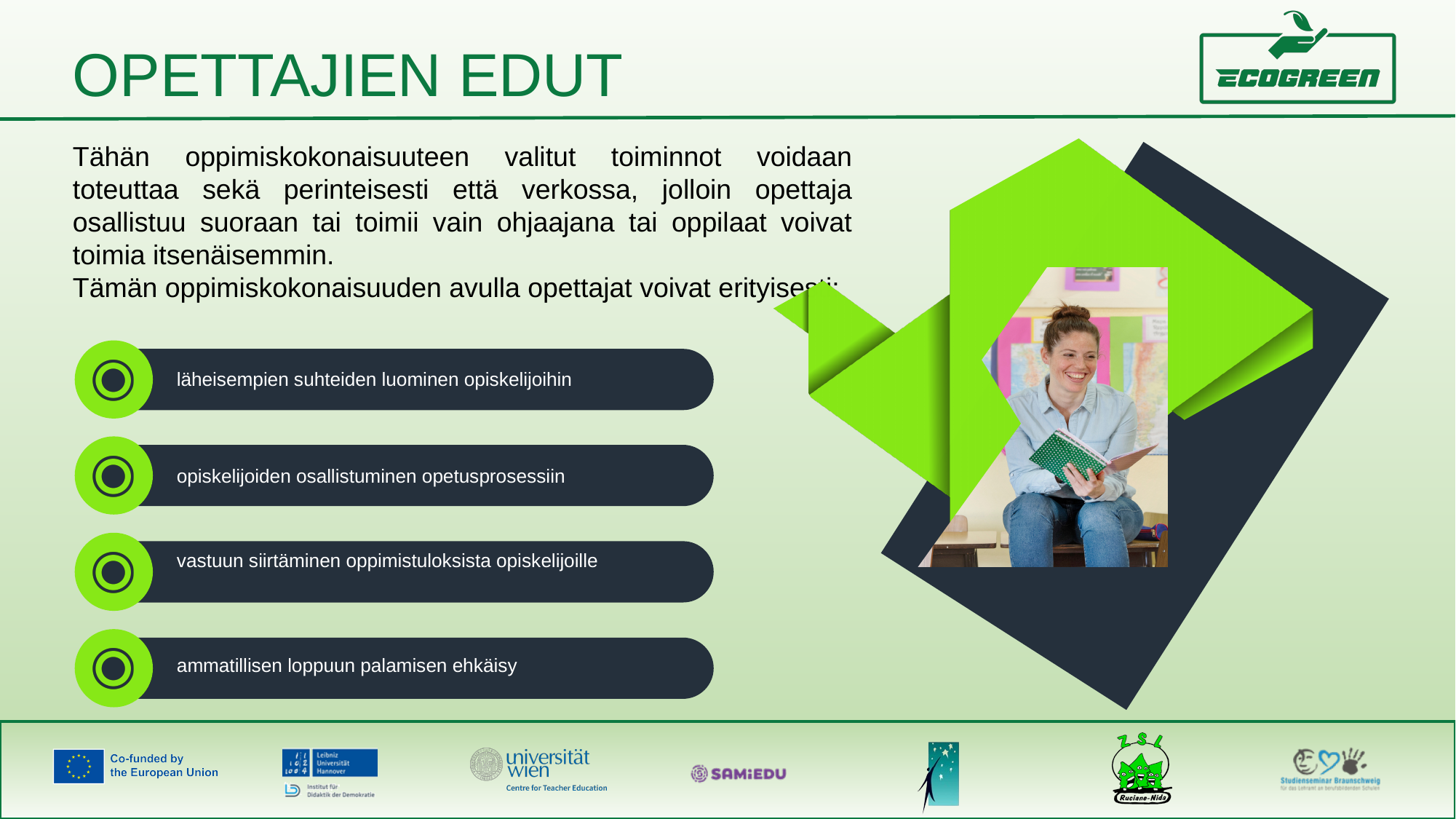

OPETTAJIEN EDUT
Tähän oppimiskokonaisuuteen valitut toiminnot voidaan toteuttaa sekä perinteisesti että verkossa, jolloin opettaja osallistuu suoraan tai toimii vain ohjaajana tai oppilaat voivat toimia itsenäisemmin.
Tämän oppimiskokonaisuuden avulla opettajat voivat erityisesti:

läheisempien suhteiden luominen opiskelijoihin

opiskelijoiden osallistuminen opetusprosessiin

vastuun siirtäminen oppimistuloksista opiskelijoille

ammatillisen loppuun palamisen ehkäisy